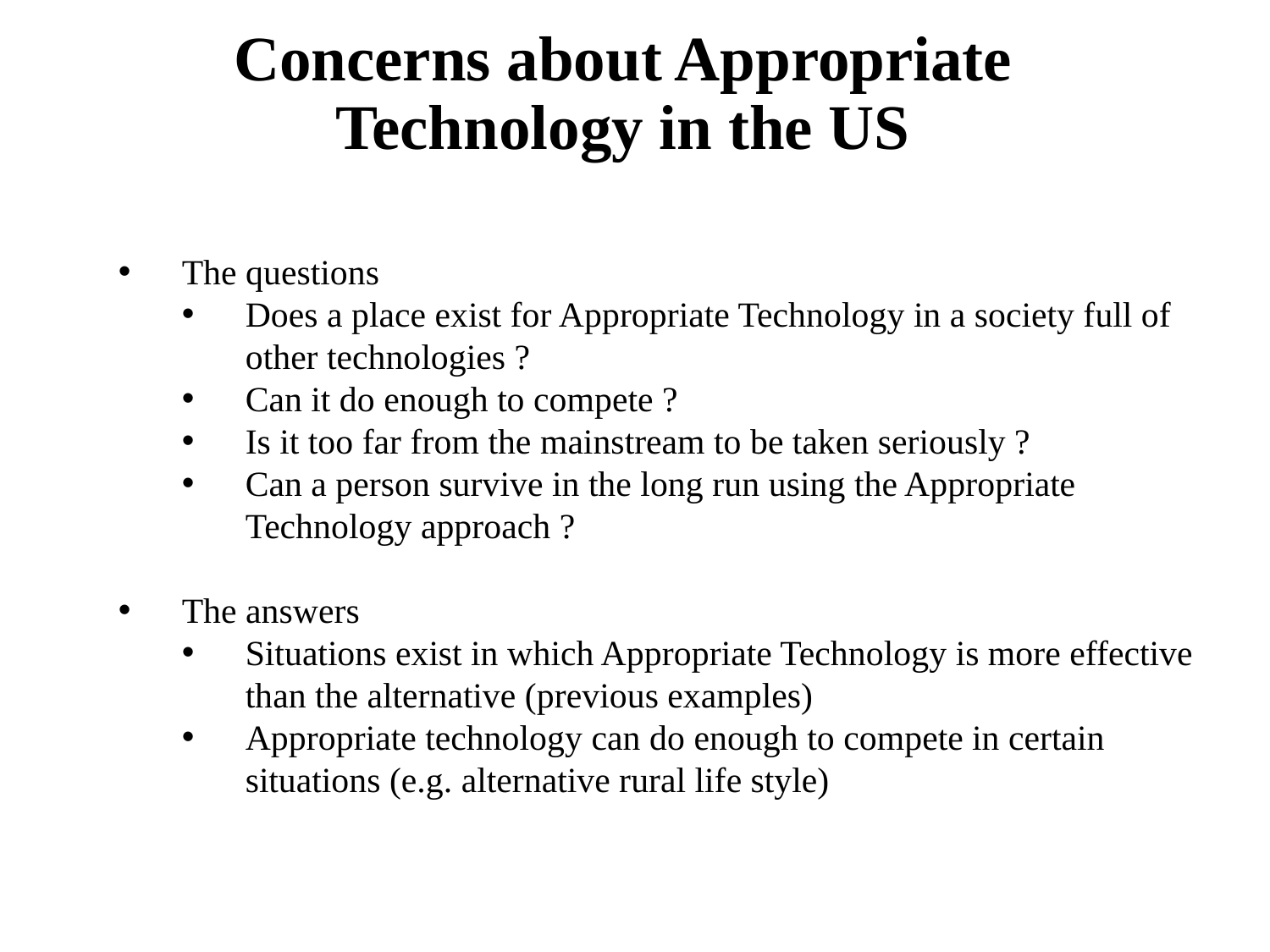

# Concerns about Appropriate Technology in the US
The questions
Does a place exist for Appropriate Technology in a society full of other technologies ?
Can it do enough to compete ?
Is it too far from the mainstream to be taken seriously ?
Can a person survive in the long run using the Appropriate Technology approach ?

The answers
Situations exist in which Appropriate Technology is more effective than the alternative (previous examples)
Appropriate technology can do enough to compete in certain situations (e.g. alternative rural life style)